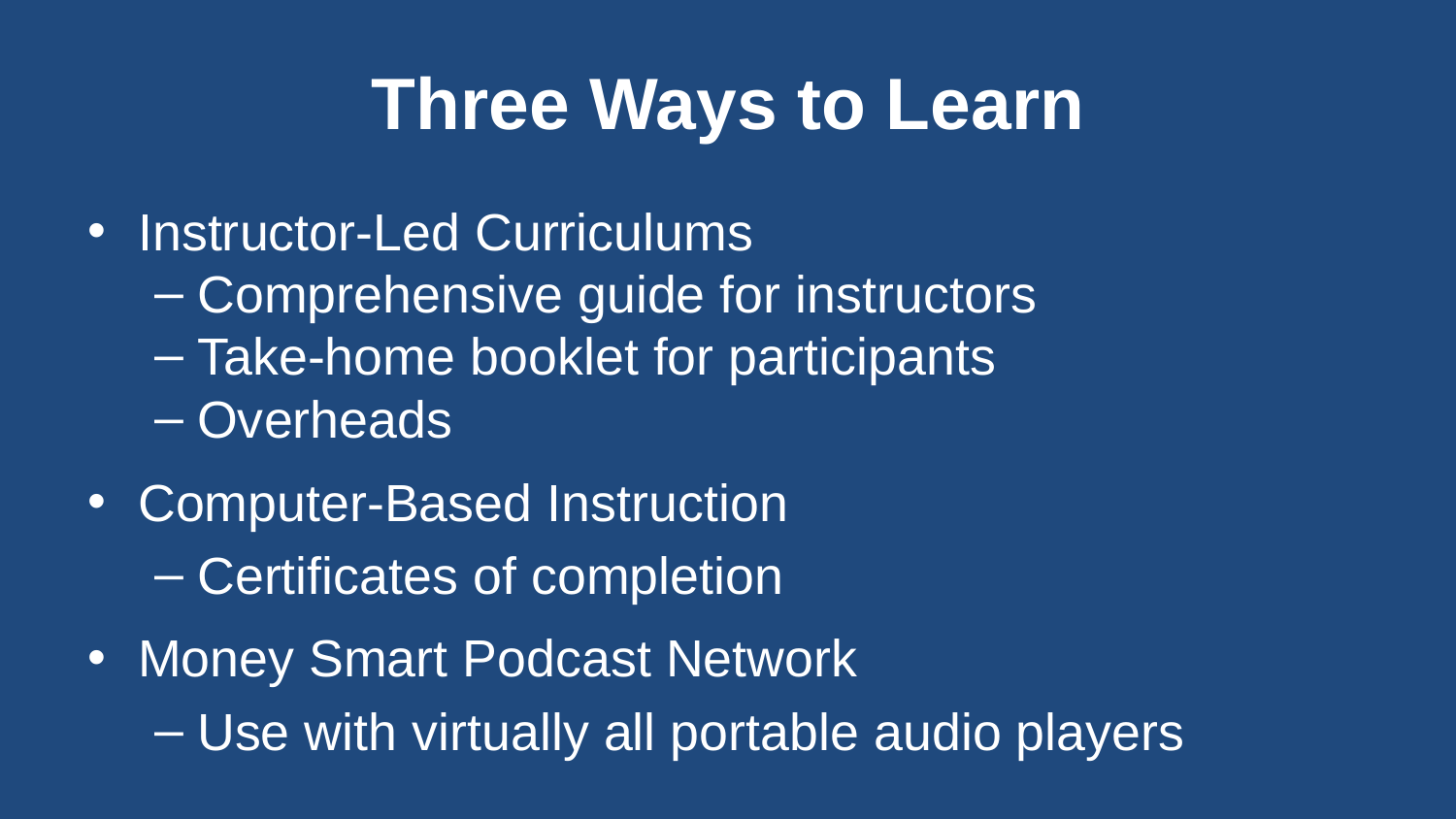

# Three Ways to Learn
Instructor-Led Curriculums
Comprehensive guide for instructors
Take-home booklet for participants
Overheads
Computer-Based Instruction
Certificates of completion
Money Smart Podcast Network
Use with virtually all portable audio players